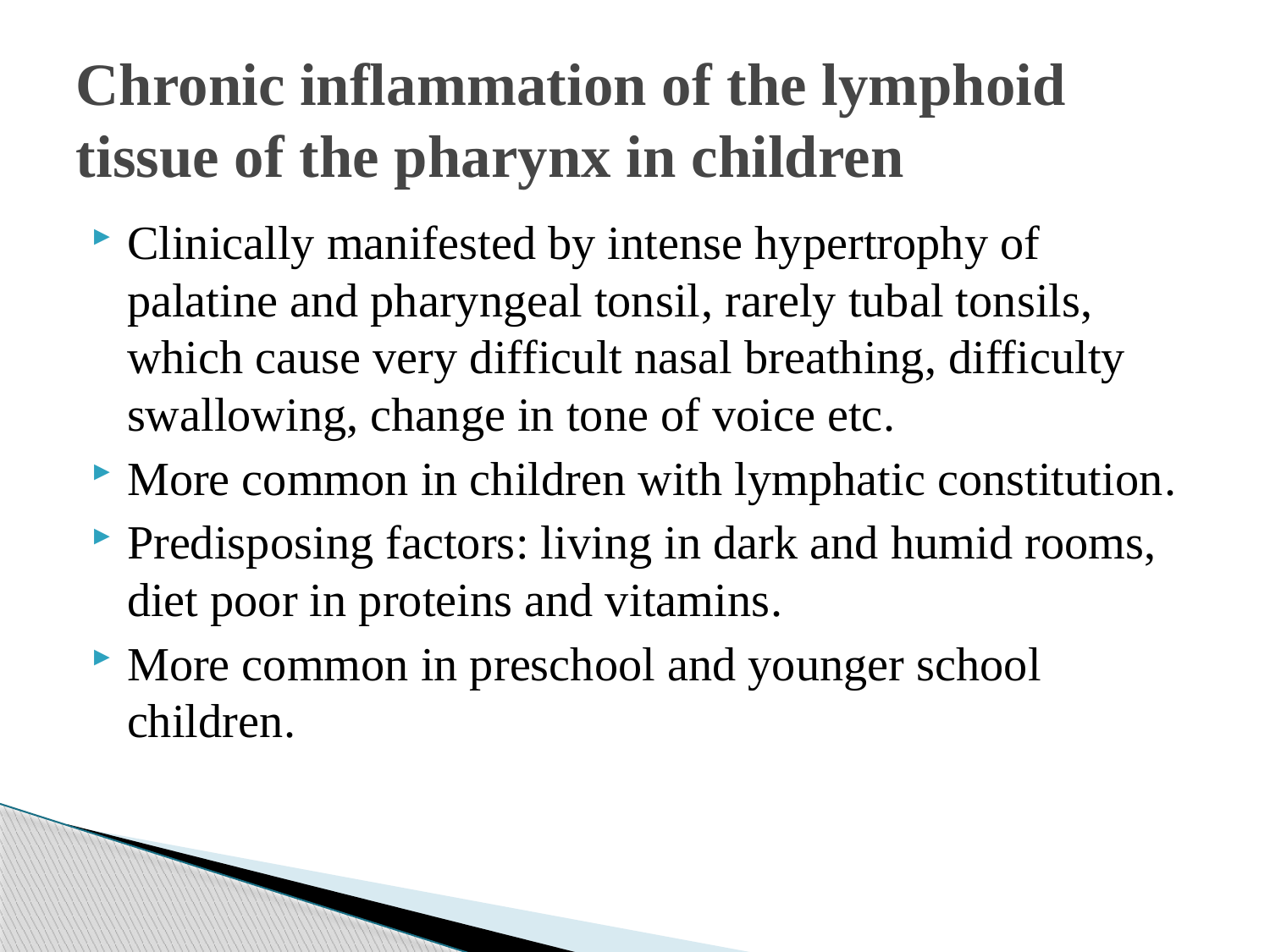

# Chronic inflammation of the lymphoid tissue of the pharynx in children
Clinically manifested by intense hypertrophy of palatine and pharyngeal tonsil, rarely tubal tonsils, which cause very difficult nasal breathing, difficulty swallowing, change in tone of voice etc.
More common in children with lymphatic constitution.
Predisposing factors: living in dark and humid rooms, diet poor in proteins and vitamins.
More common in preschool and younger school children.